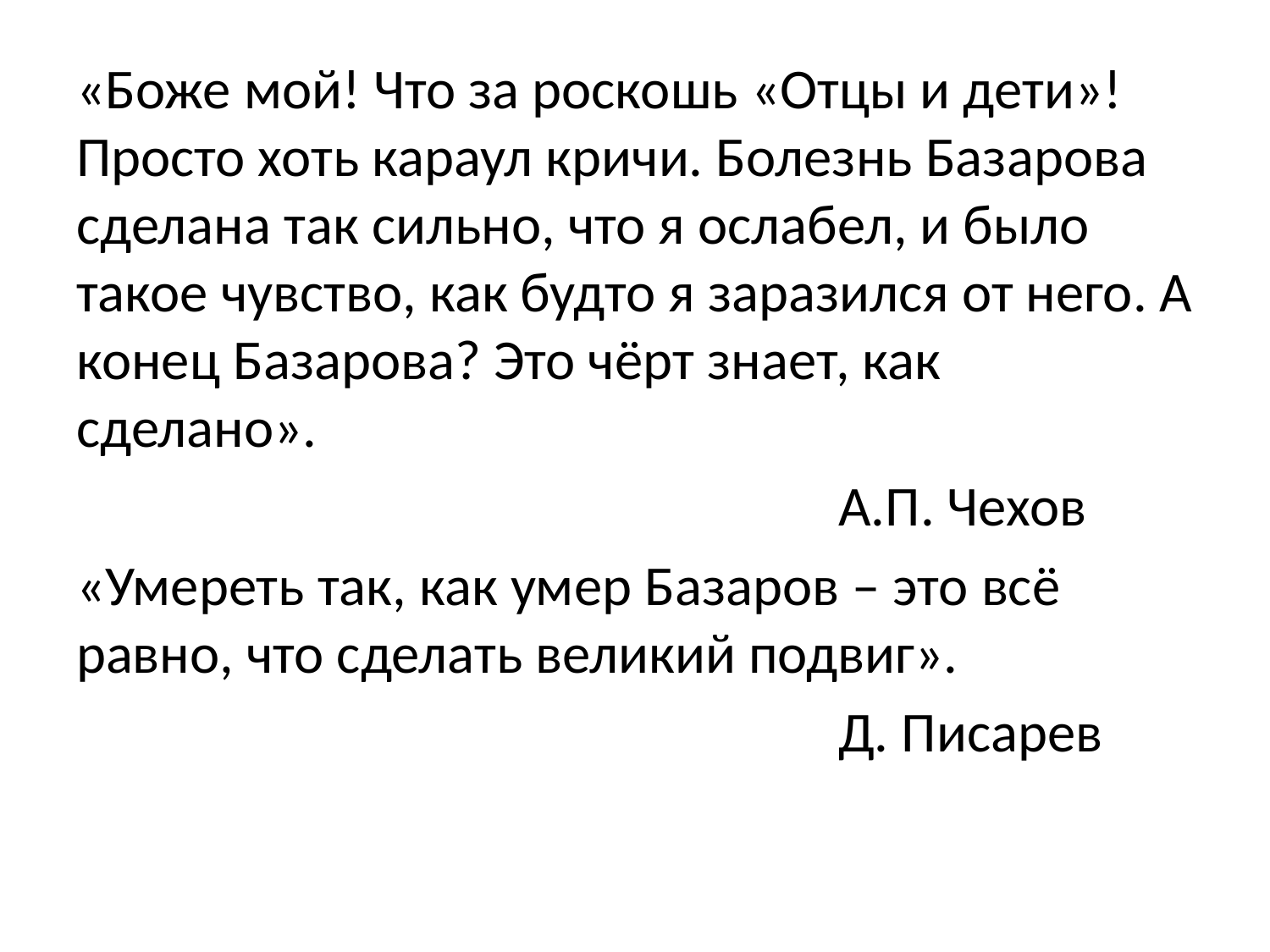

«Боже мой! Что за роскошь «Отцы и дети»! Просто хоть караул кричи. Болезнь Базарова сделана так сильно, что я ослабел, и было такое чувство, как будто я заразился от него. А конец Базарова? Это чёрт знает, как сделано».
						А.П. Чехов
«Умереть так, как умер Базаров – это всё равно, что сделать великий подвиг».
						Д. Писарев